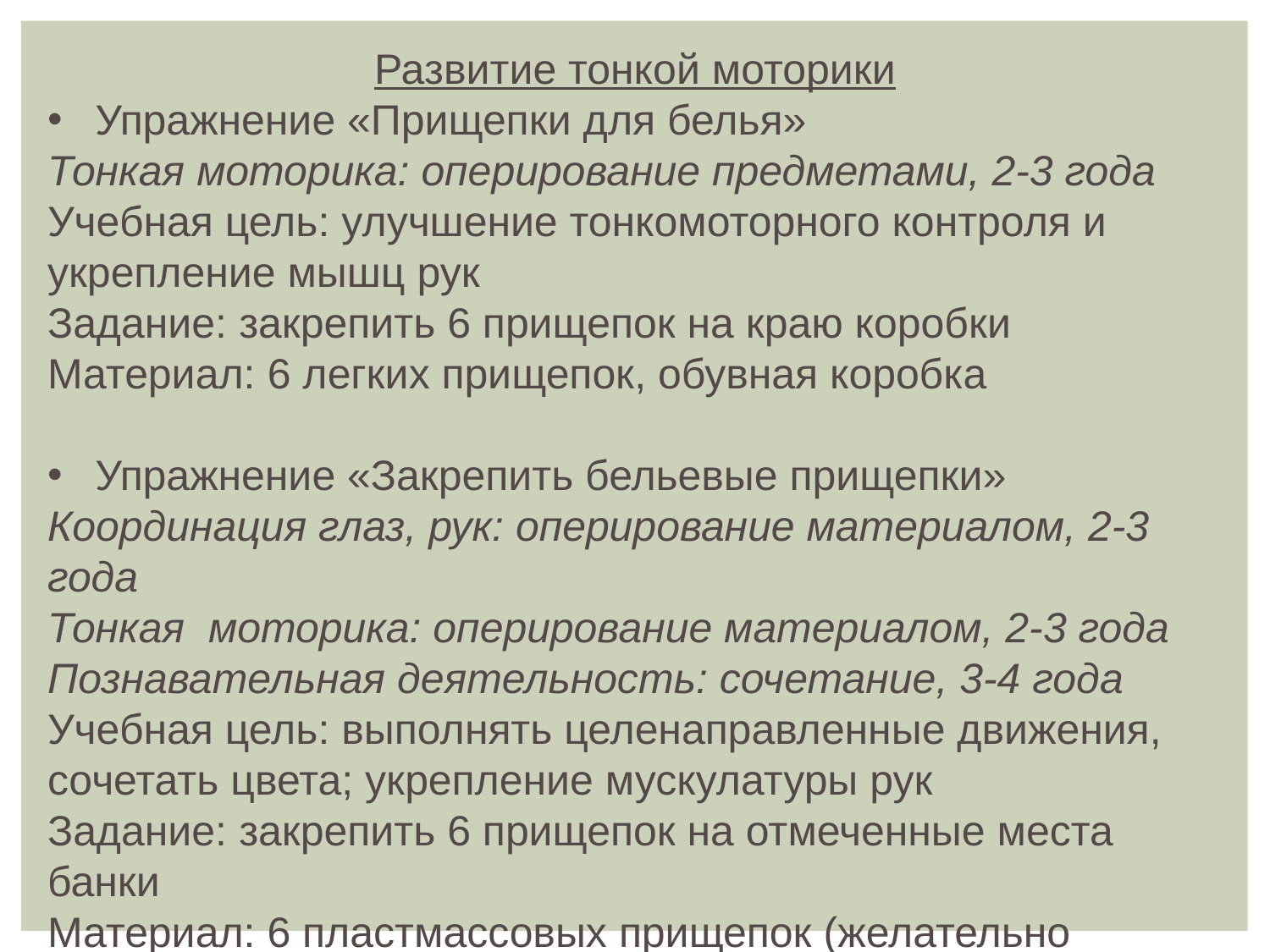

Развитие тонкой моторики
Упражнение «Прищепки для белья»
Тонкая моторика: оперирование предметами, 2-3 года
Учебная цель: улучшение тонкомоторного контроля и укрепление мышц рук
Задание: закрепить 6 прищепок на краю коробки
Материал: 6 легких прищепок, обувная коробка

Упражнение «Закрепить бельевые прищепки»
Координация глаз, рук: оперирование материалом, 2-3  года
Тонкая  моторика: оперирование материалом, 2-3 года
Познавательная деятельность: сочетание, 3-4 года
Учебная цель: выполнять целенаправленные движения, сочетать цвета; укрепление мускулатуры рук
Задание: закрепить 6 прищепок на отмеченные места банки
Материал: 6 пластмассовых прищепок (желательно различного цвета), банка